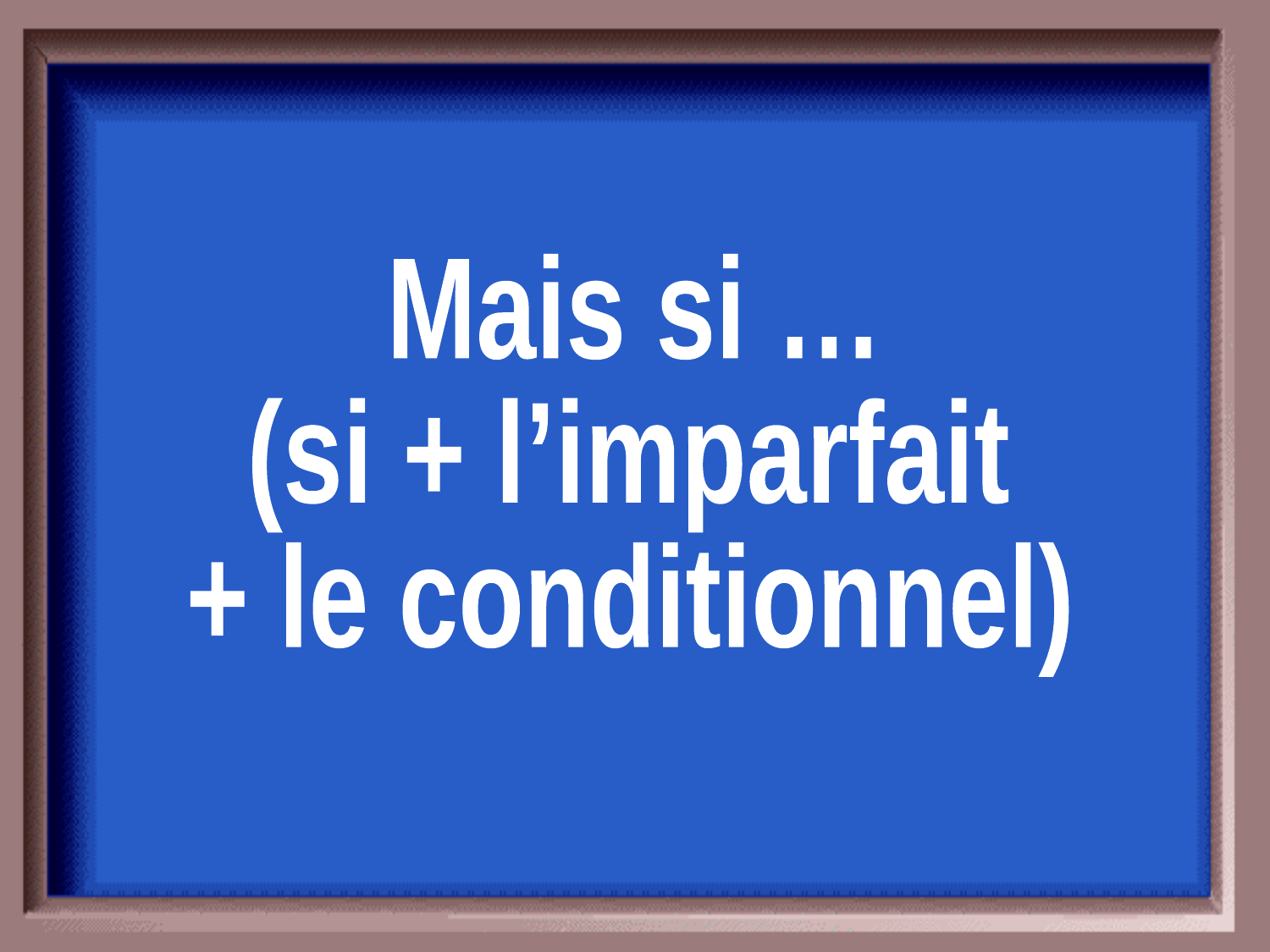

Mais si …
(si + l’imparfait
+ le conditionnel)